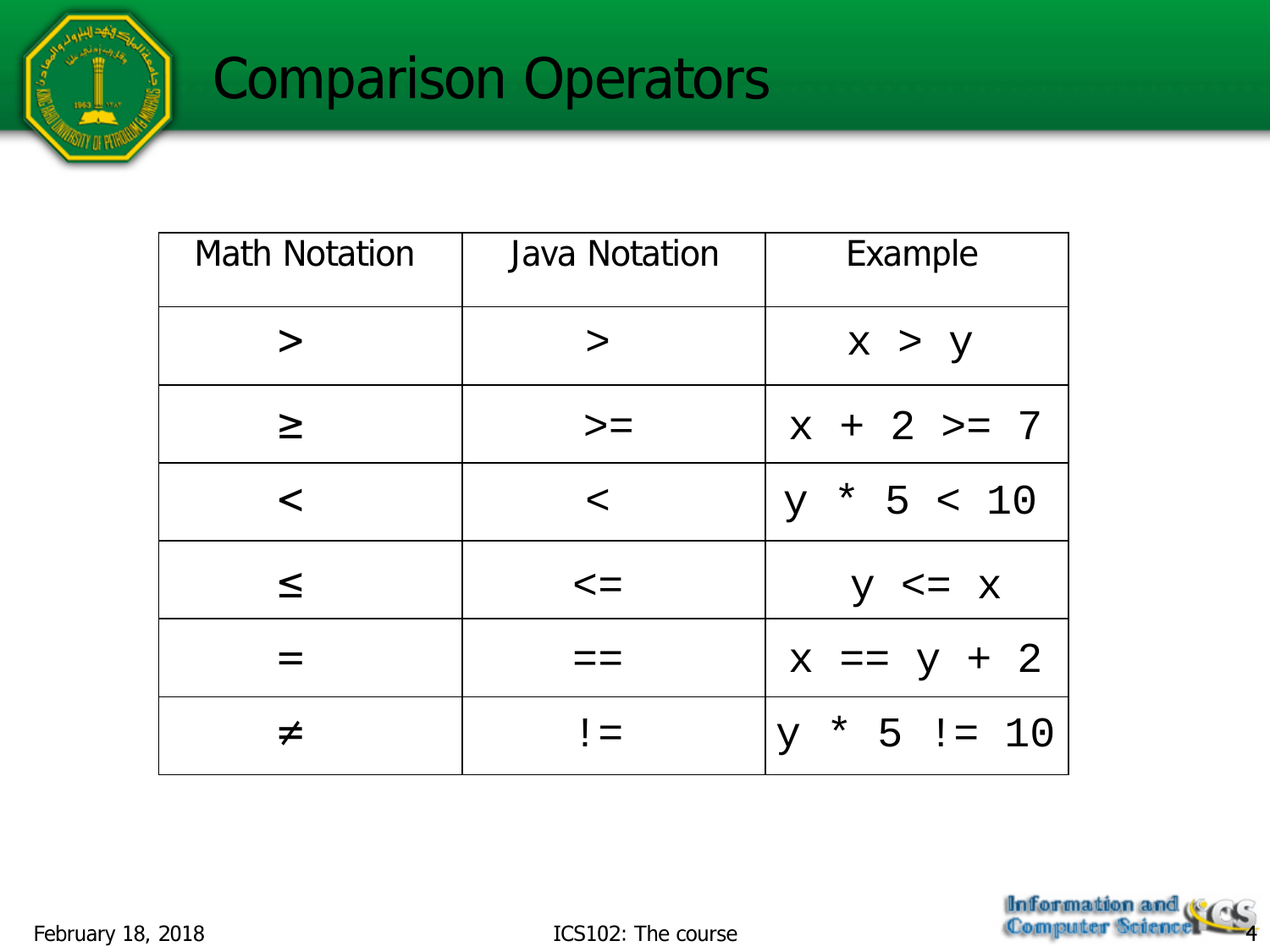

Comparison Operators
| Math Notation | Java Notation | Example |
| --- | --- | --- |
|  |  |  |
|  |  |  |
|  |  |  |
|  |  |  |
|  |  |  |
|  |  |  |
>
>
x > y
≥
>=
x + 2 >= 7
<
<
y * 5 < 10
≤
<=
y <= x
=
==
x == y + 2
≠
!=
y * 5 != 10
February 18, 2018
ICS102: The course
4